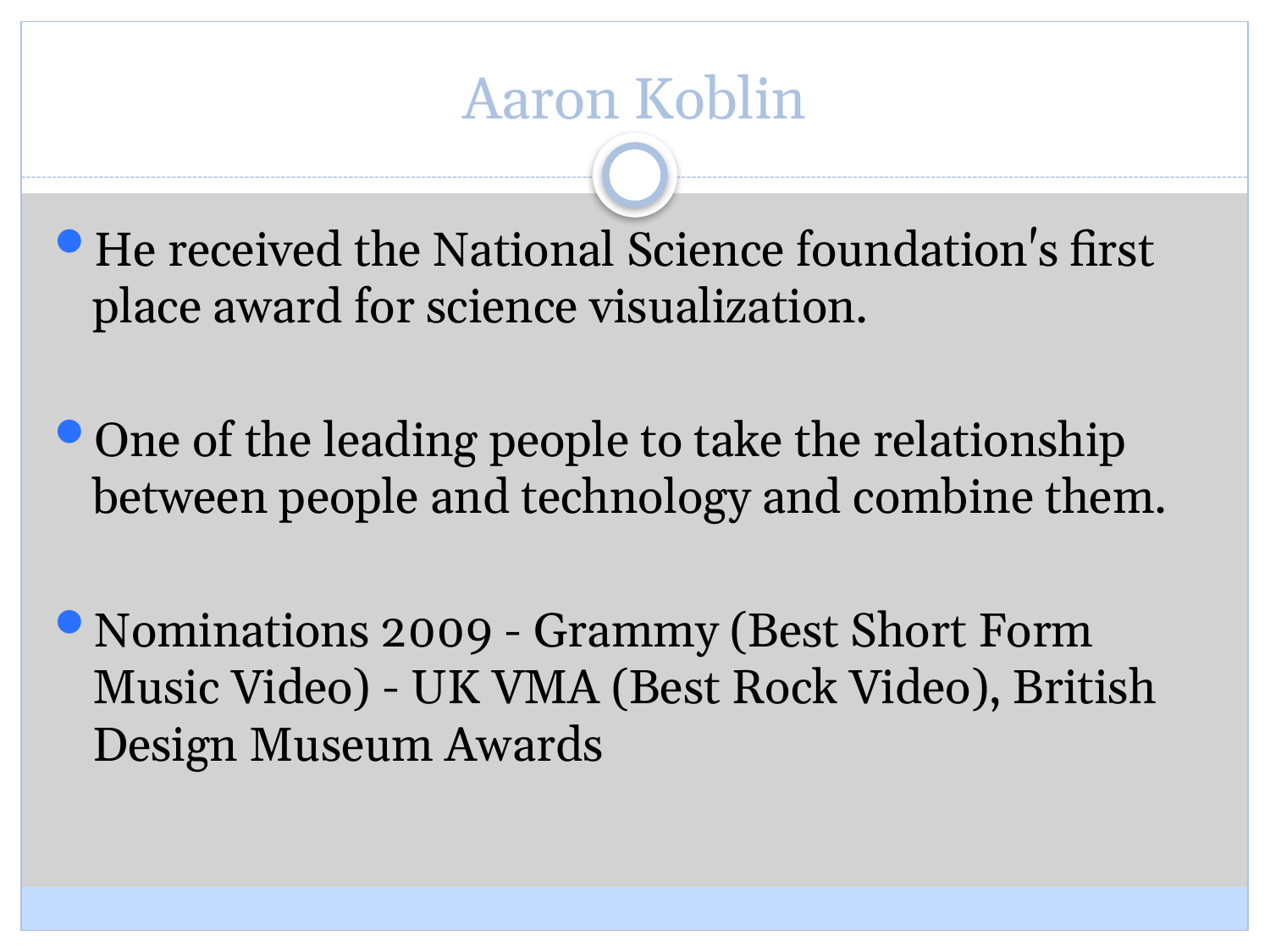

# Aaron Koblin
He received the National Science foundation's first place award for science visualization.

One of the leading people to take the relationship between people and technology and combine them.

Nominations 2009 - Grammy (Best Short Form Music Video) - UK VMA (Best Rock Video), British Design Museum Awards